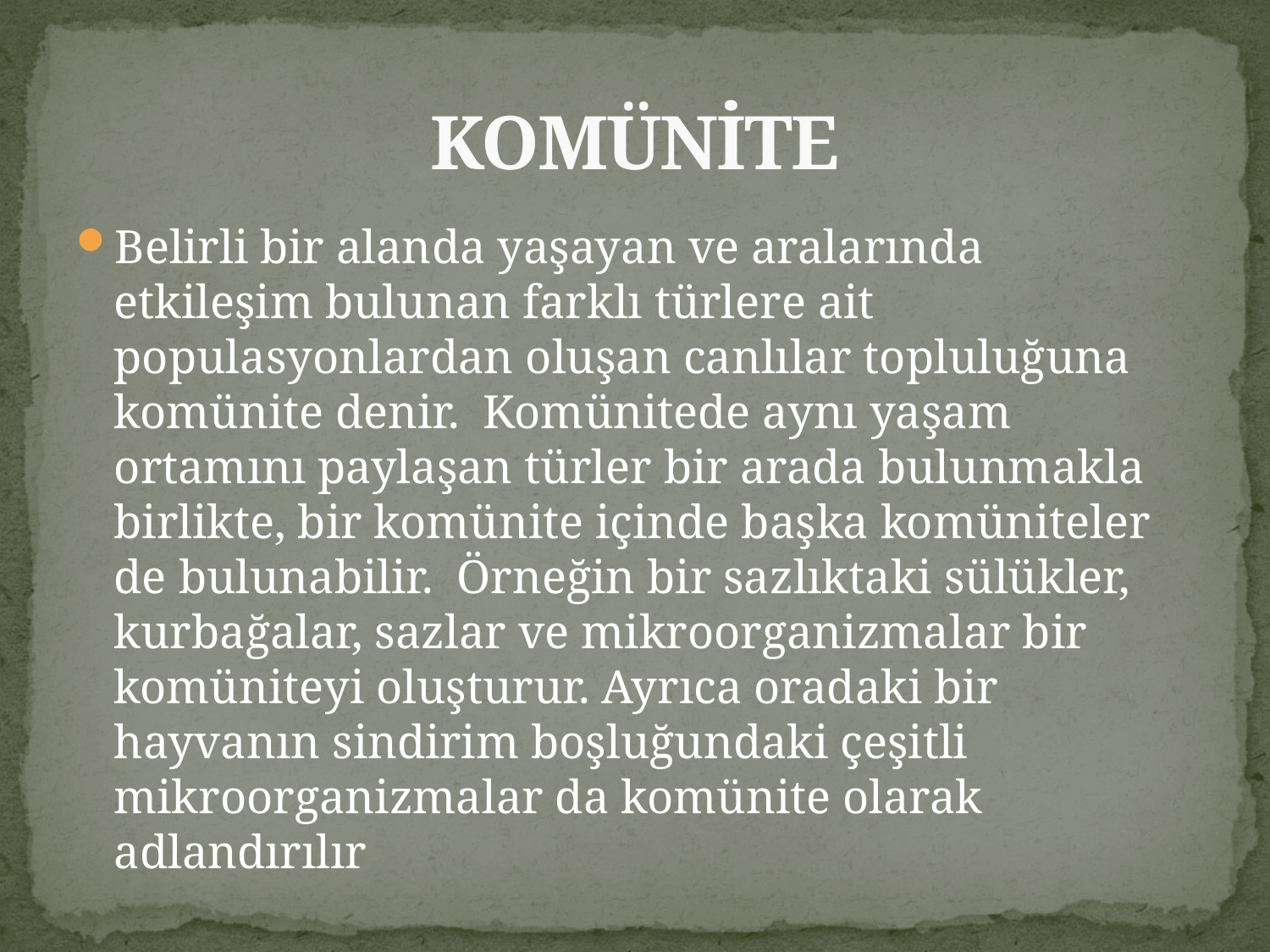

# KOMÜNİTE
Belirli bir alanda yaşayan ve aralarında etkileşim bulunan farklı türlere ait populasyonlardan oluşan canlılar topluluğuna komünite denir.  Komünitede aynı yaşam ortamını paylaşan türler bir arada bulunmakla birlikte, bir komünite içinde başka komüniteler de bulunabilir.  Örneğin bir sazlıktaki sülükler, kurbağalar, sazlar ve mikroorganizmalar bir komüniteyi oluşturur. Ayrıca oradaki bir hayvanın sindirim boşluğundaki çeşitli mikroorganizmalar da komünite olarak adlandırılır